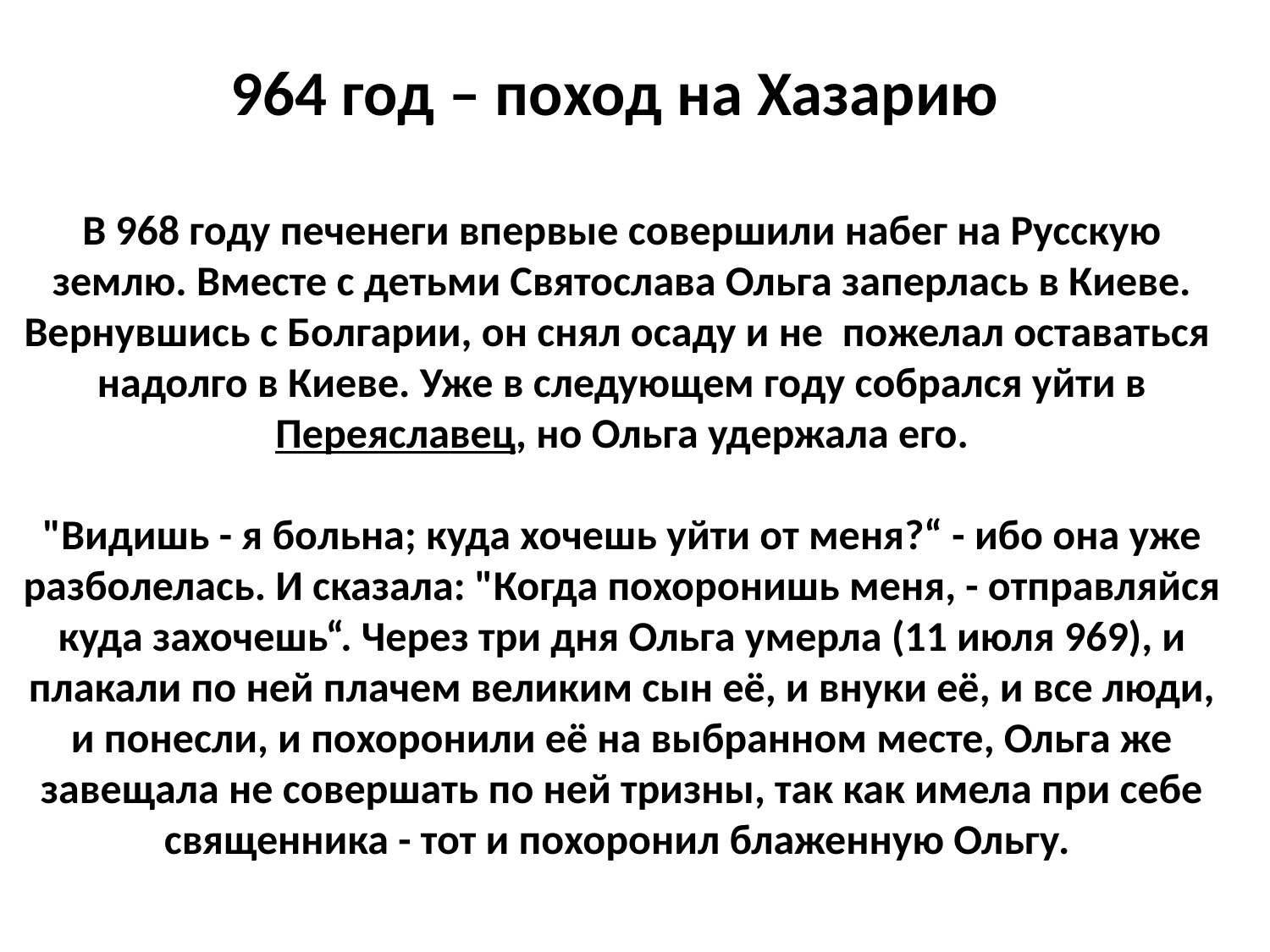

964 год – поход на Хазарию
В 968 году печенеги впервые совершили набег на Русскую землю. Вместе с детьми Святослава Ольга заперлась в Киеве. Вернувшись с Болгарии, он снял осаду и не  пожелал оставаться  надолго в Киеве. Уже в следующем году собрался уйти в Переяславец, но Ольга удержала его.

"Видишь - я больна; куда хочешь уйти от меня?“ - ибо она уже разболелась. И сказала: "Когда похоронишь меня, - отправляйся куда захочешь“. Через три дня Ольга умерла (11 июля 969), и плакали по ней плачем великим сын её, и внуки её, и все люди, и понесли, и похоронили её на выбранном месте, Ольга же завещала не совершать по ней тризны, так как имела при себе священника - тот и похоронил блаженную Ольгу.